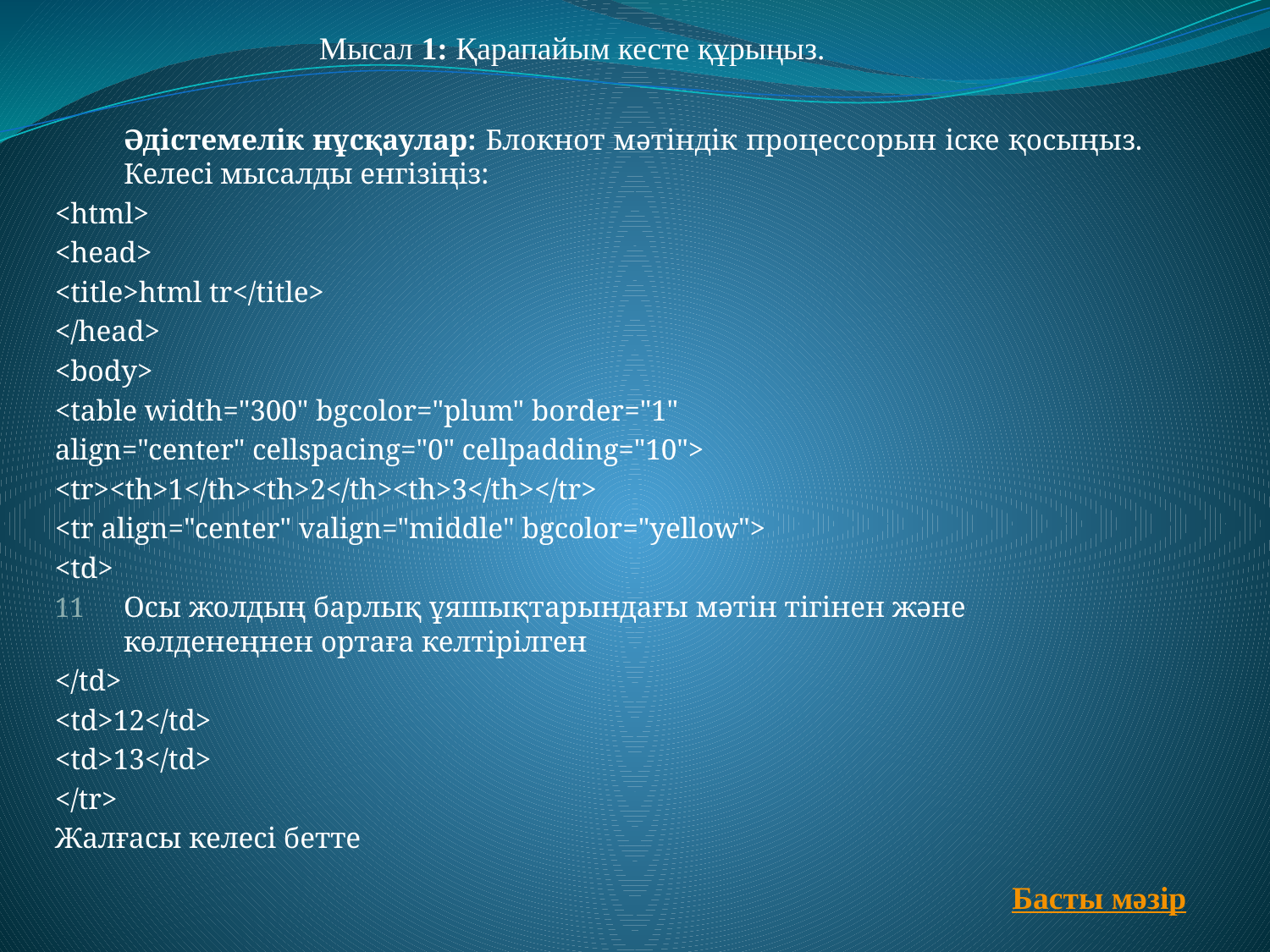

Мысал 1: Қарапайым кесте құрыңыз.
	Әдістемелік нұсқаулар: Блокнот мәтіндік процессорын іске қосыңыз. Келесі мысалды енгізіңіз:
<html>
<head>
<title>html tr</title>
</head>
<body>
<table width="300" bgcolor="plum" border="1"
align="center" cellspacing="0" cellpadding="10">
<tr><th>1</th><th>2</th><th>3</th></tr>
<tr align="center" valign="middle" bgcolor="yellow">
<td>
Осы жолдың барлық ұяшықтарындағы мәтін тігінен және көлденеңнен ортаға келтірілген
</td>
<td>12</td>
<td>13</td>
</tr>
Жалғасы келесі бетте
	Басты мәзір